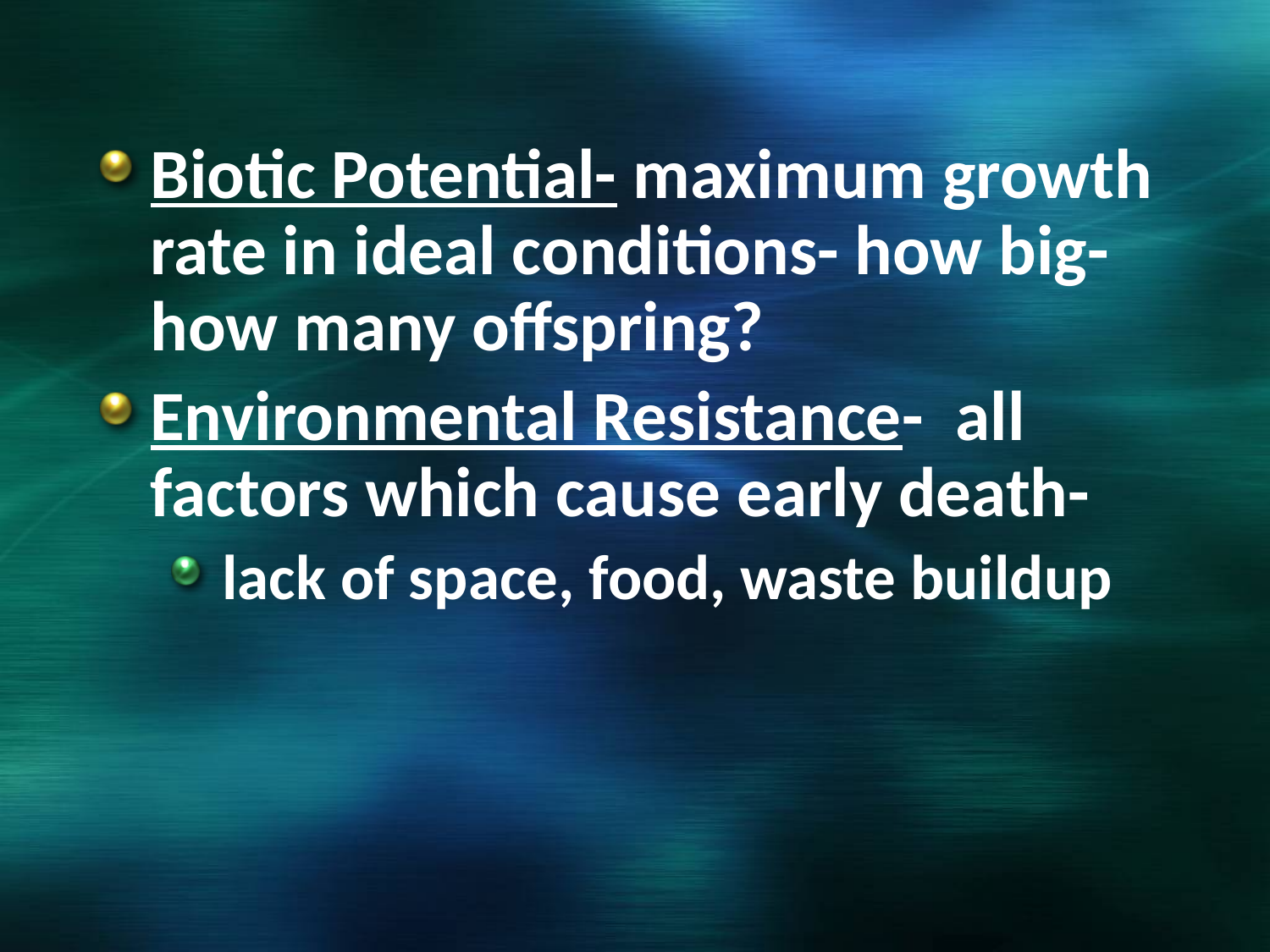

#
Biotic Potential- maximum growth rate in ideal conditions- how big- how many offspring?
Environmental Resistance-  all factors which cause early death-
lack of space, food, waste buildup